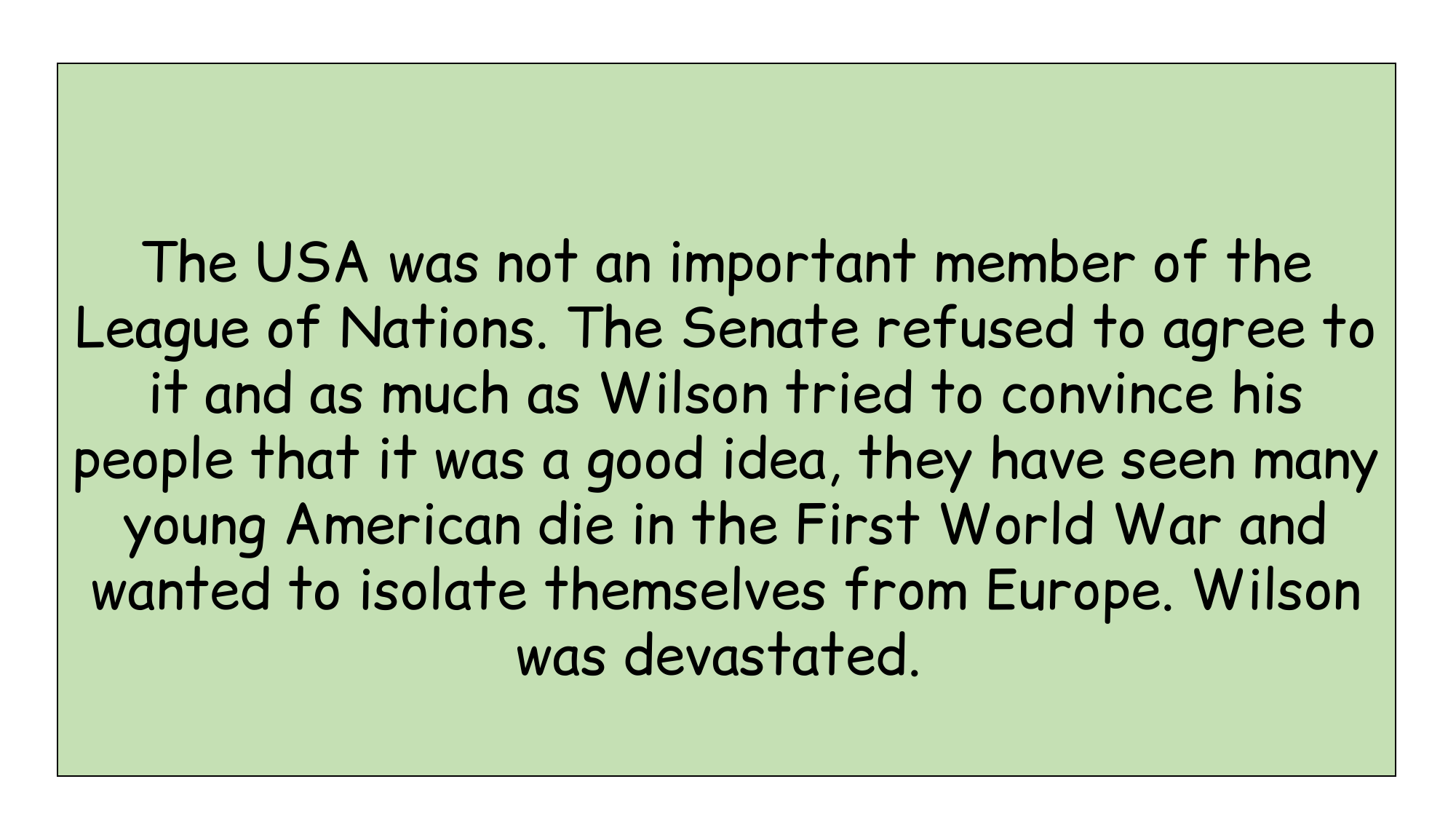

The USA was not an important member of the League of Nations. The Senate refused to agree to it and as much as Wilson tried to convince his people that it was a good idea, they have seen many young American die in the First World War and wanted to isolate themselves from Europe. Wilson was devastated.